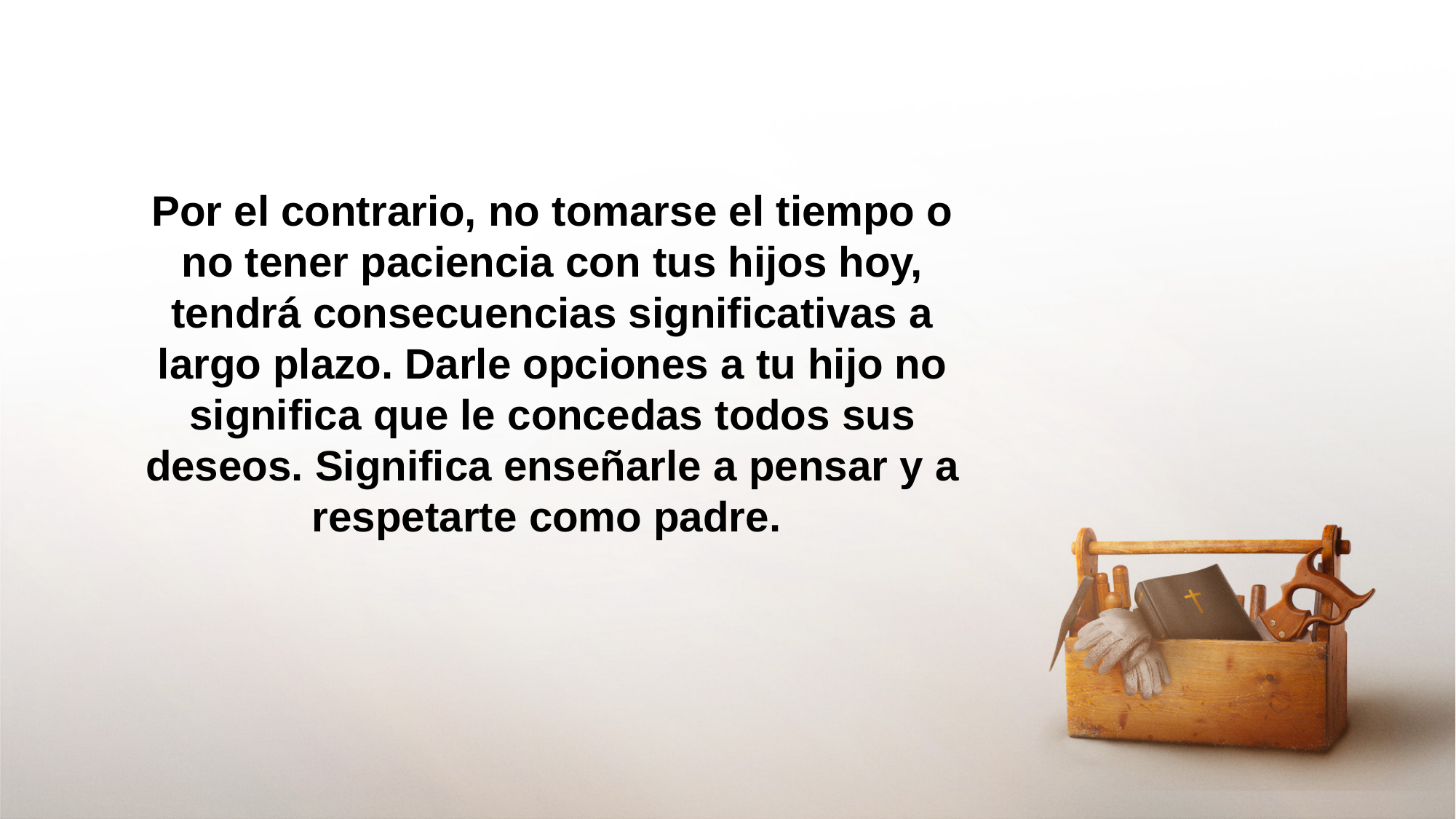

Por el contrario, no tomarse el tiempo o no tener paciencia con tus hijos hoy, tendrá consecuencias significativas a largo plazo. Darle opciones a tu hijo no significa que le concedas todos sus deseos. Significa enseñarle a pensar y a respetarte como padre.